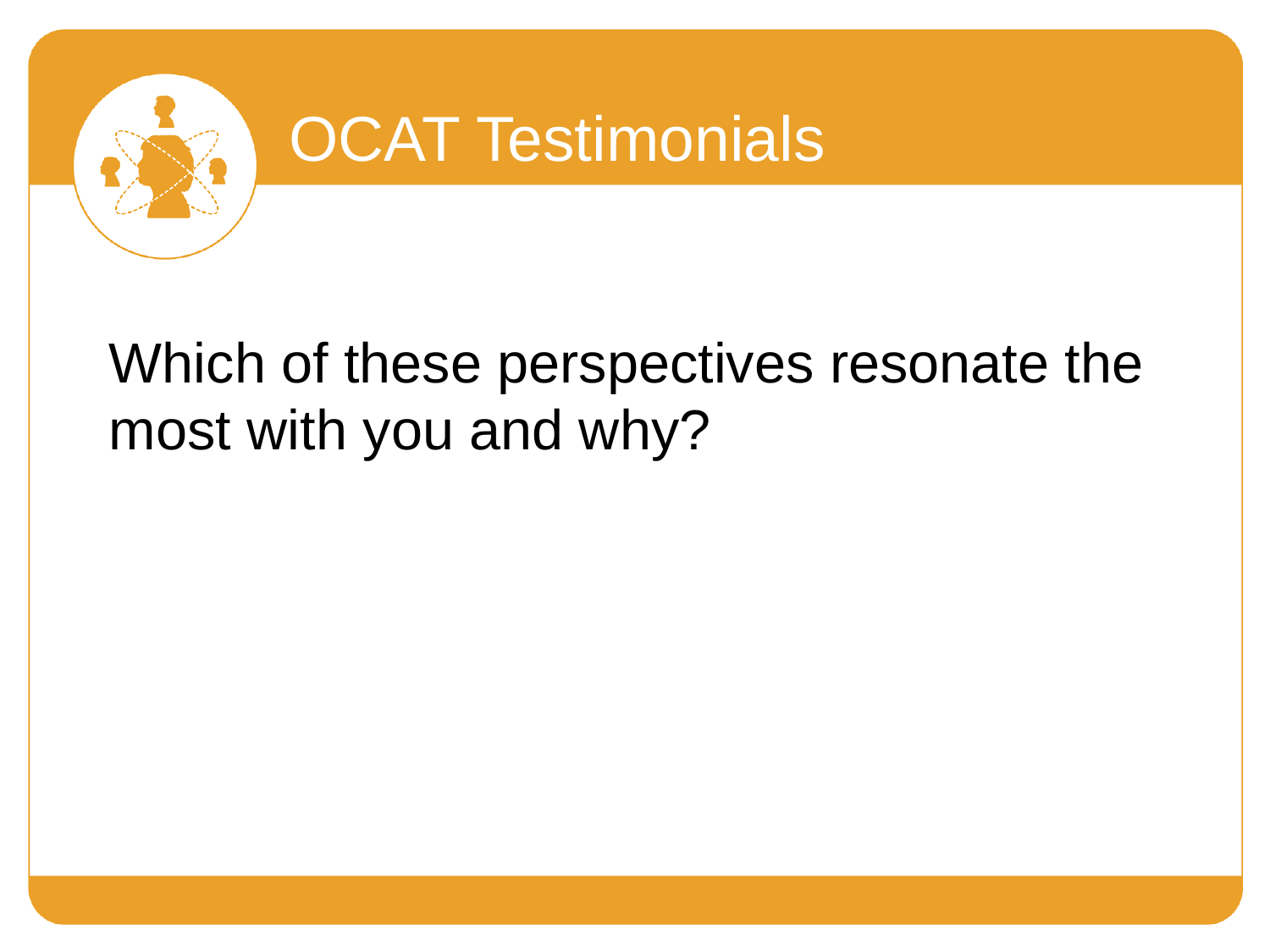

OCAT Testimonials
Which of these perspectives resonate the most with you and why?